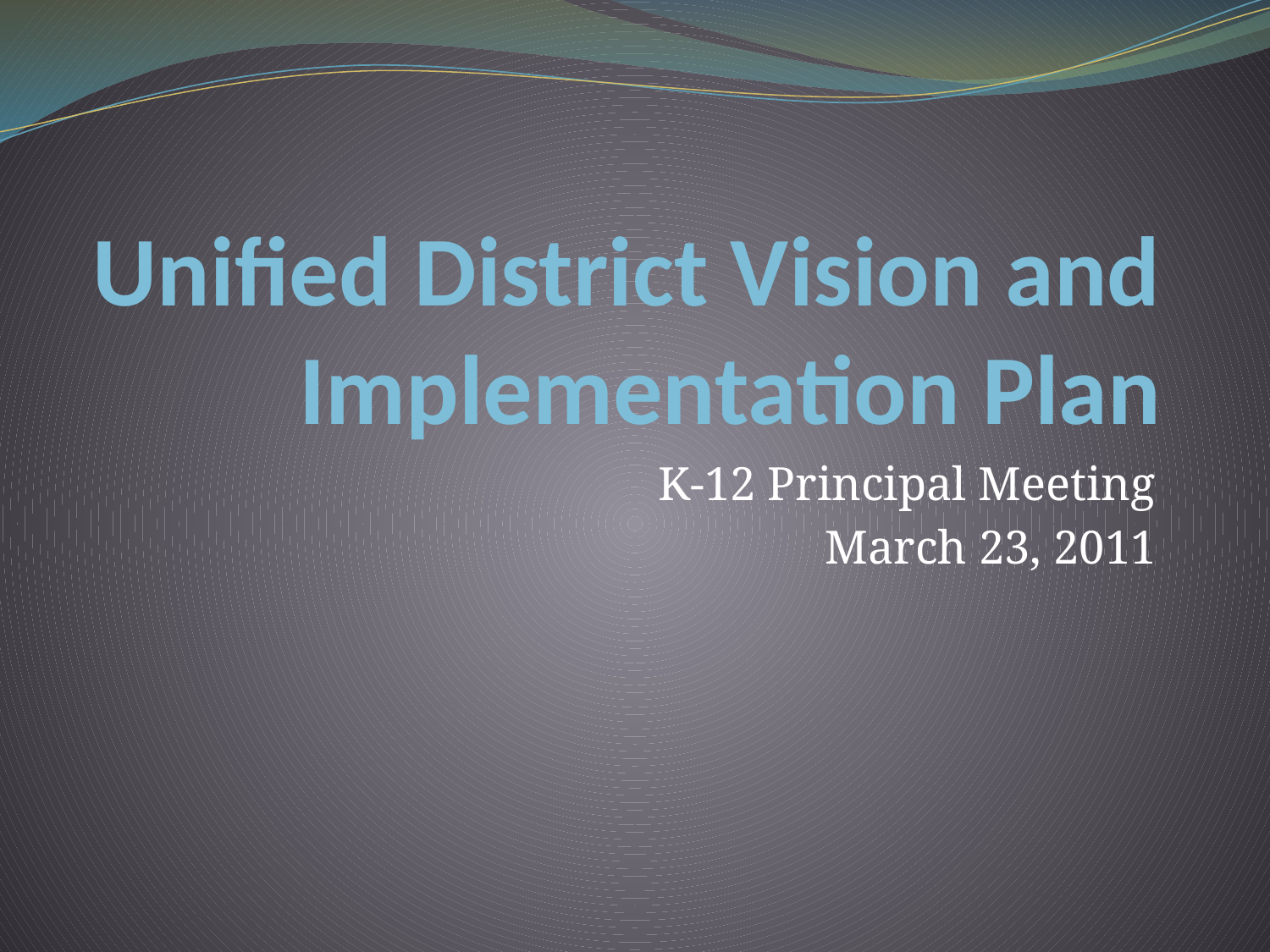

# Unified District Vision and Implementation Plan
K-12 Principal Meeting
March 23, 2011